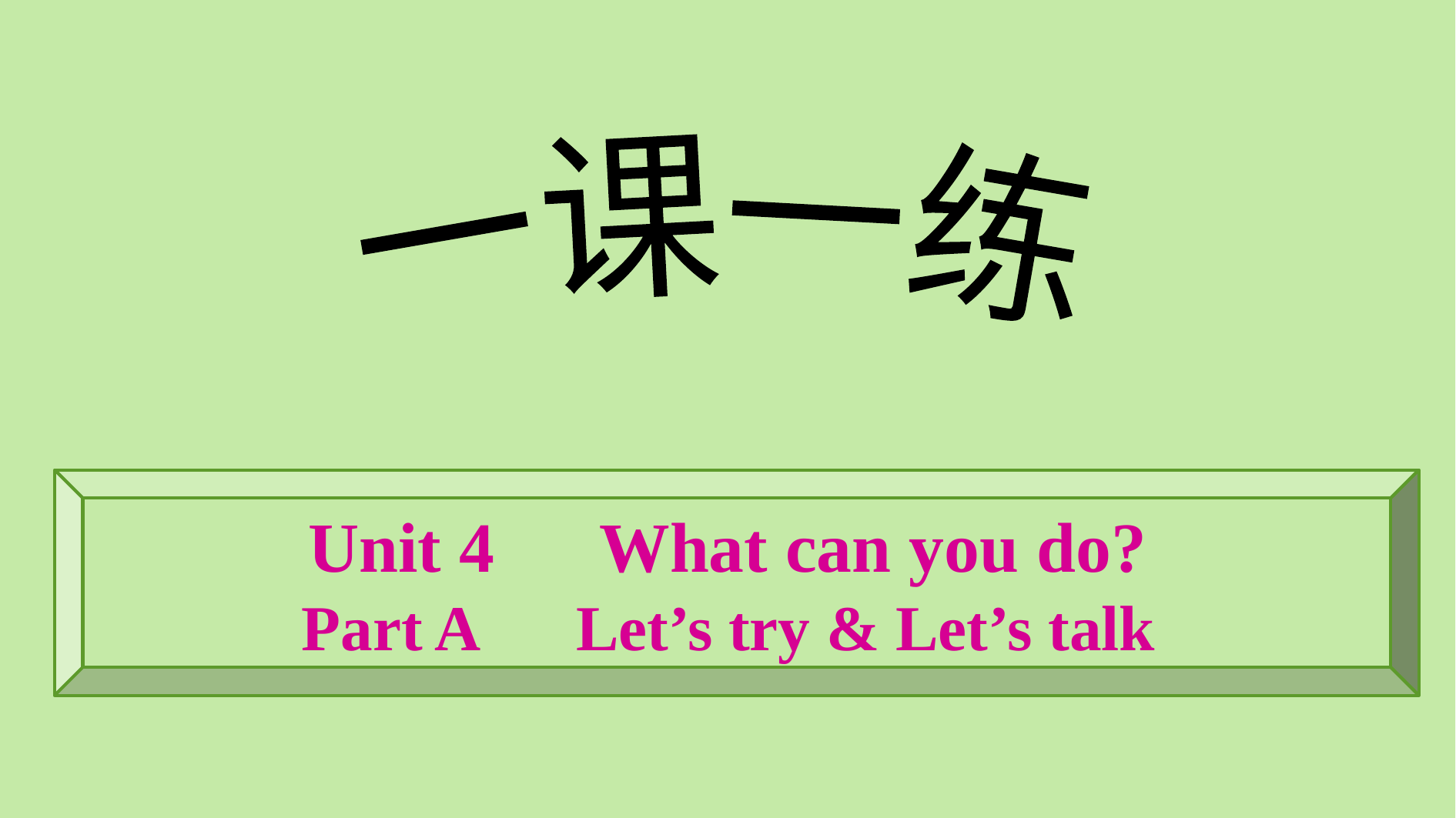

Unit 4　What can you do?
Part A　Let’s try & Let’s talk